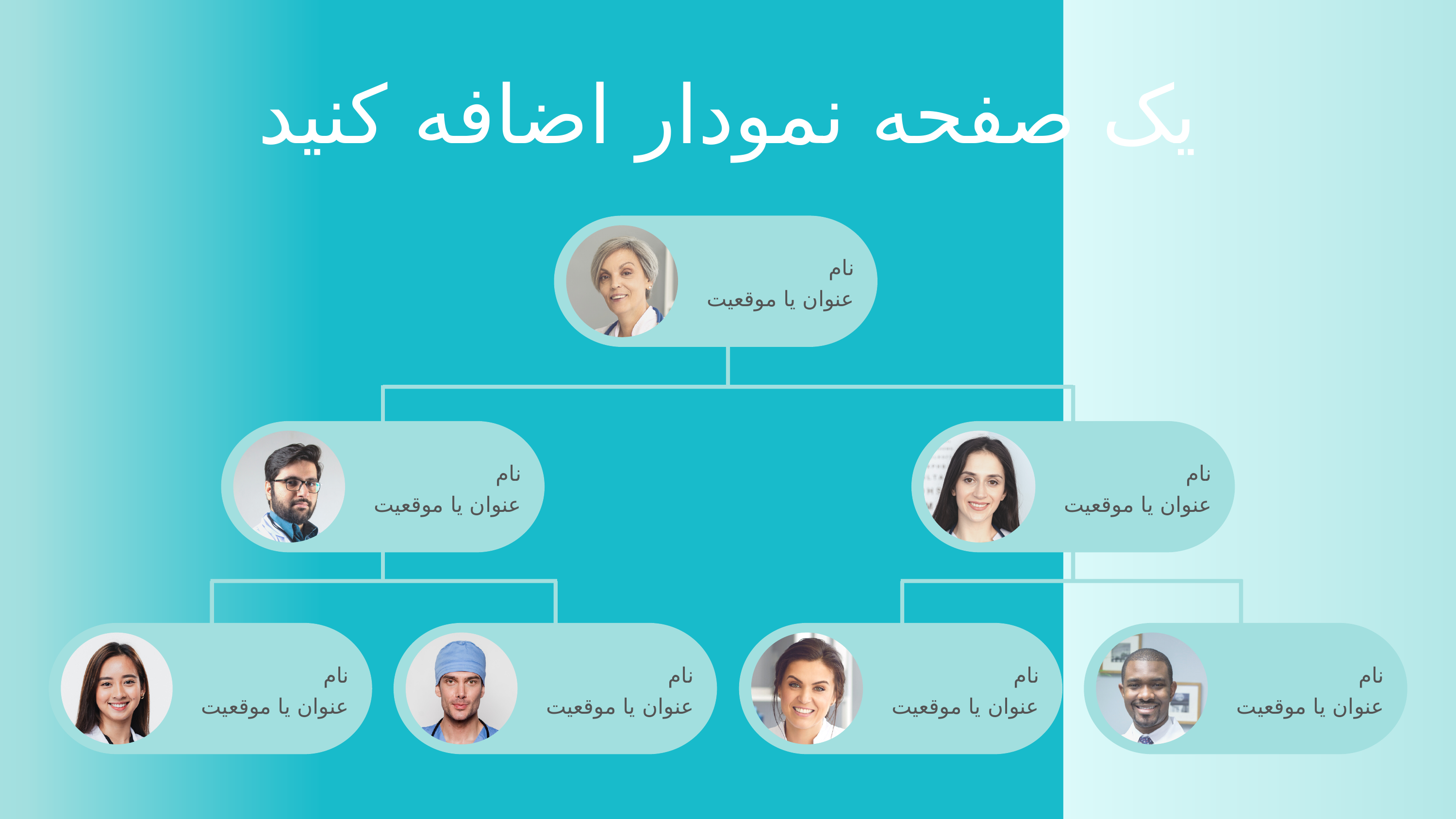

یک صفحه نمودار اضافه کنید

نام
عنوان یا موقعیت

نام
عنوان یا موقعیت

نام
عنوان یا موقعیت

نام
عنوان یا موقعیت

نام
عنوان یا موقعیت

نام
عنوان یا موقعیت

نام
عنوان یا موقعیت